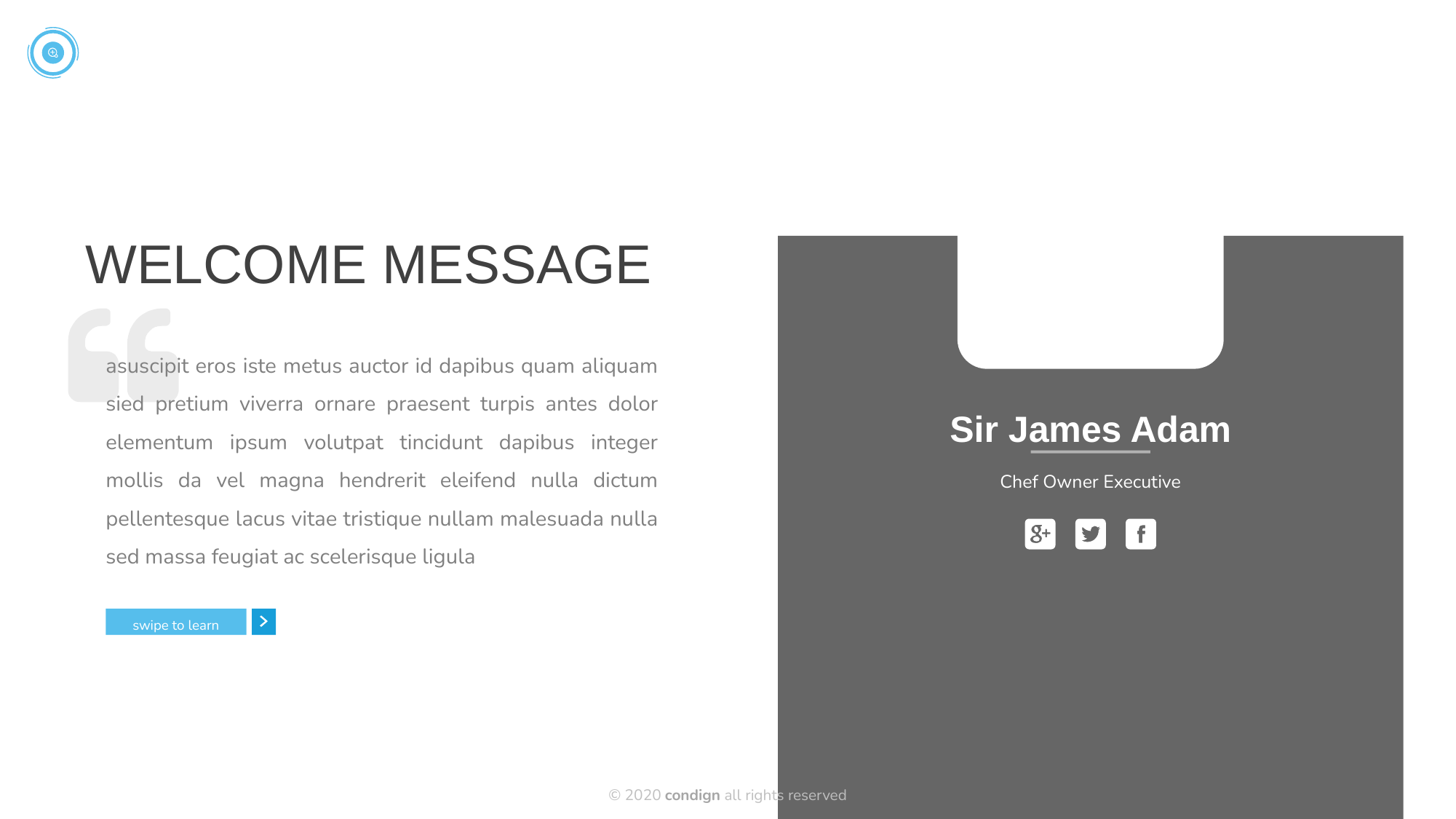

WELCOME MESSAGE

asuscipit eros iste metus auctor id dapibus quam aliquam sied pretium viverra ornare praesent turpis antes dolor elementum ipsum volutpat tincidunt dapibus integer mollis da vel magna hendrerit eleifend nulla dictum pellentesque lacus vitae tristique nullam malesuada nulla sed massa feugiat ac scelerisque ligula
Sir James Adam
Chef Owner Executive

swipe to learn

© 2020 condign all rights reserved